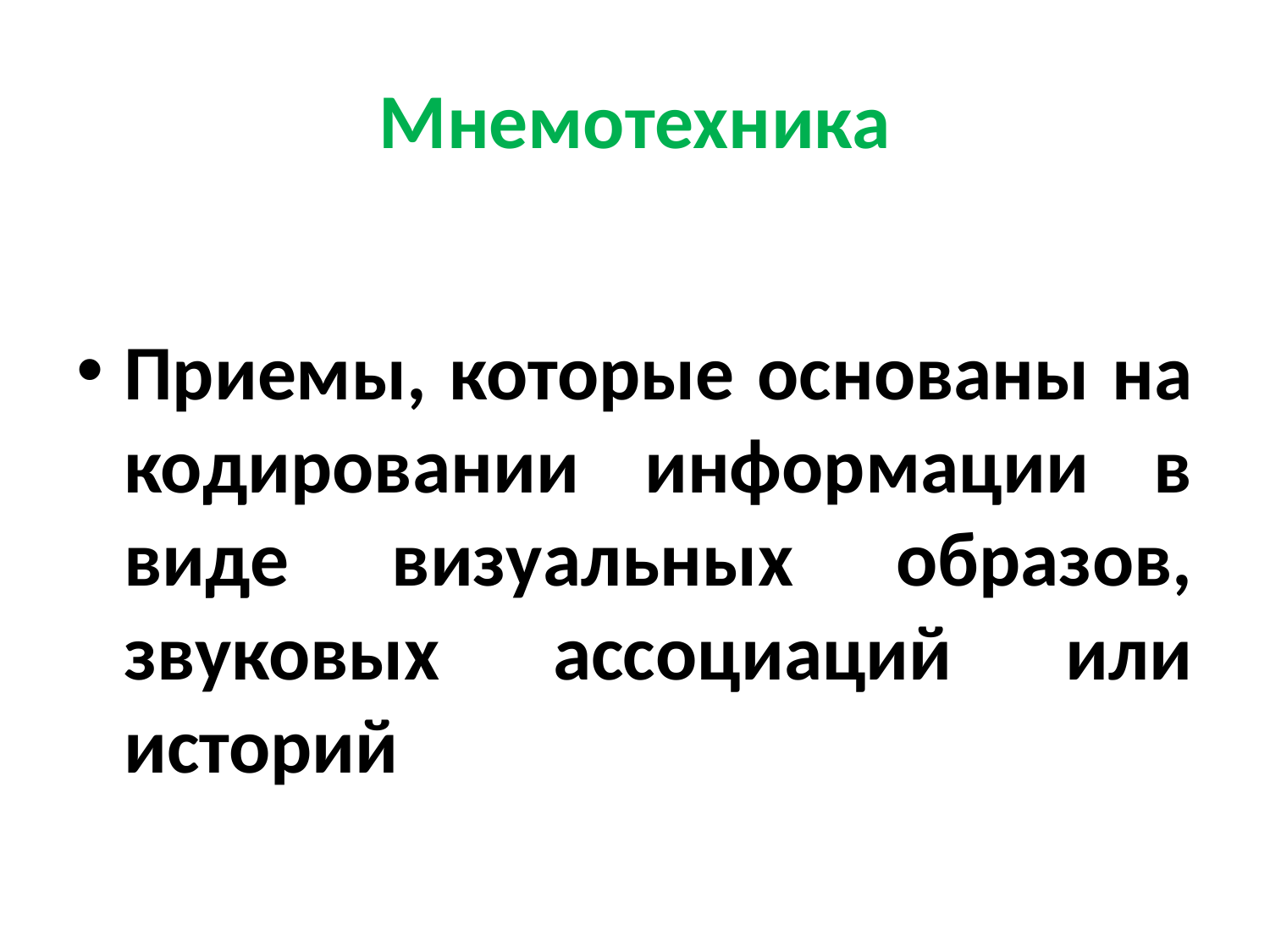

# Мнемотехника
Приемы, которые основаны на кодировании информации в виде визуальных образов, звуковых ассоциаций или историй